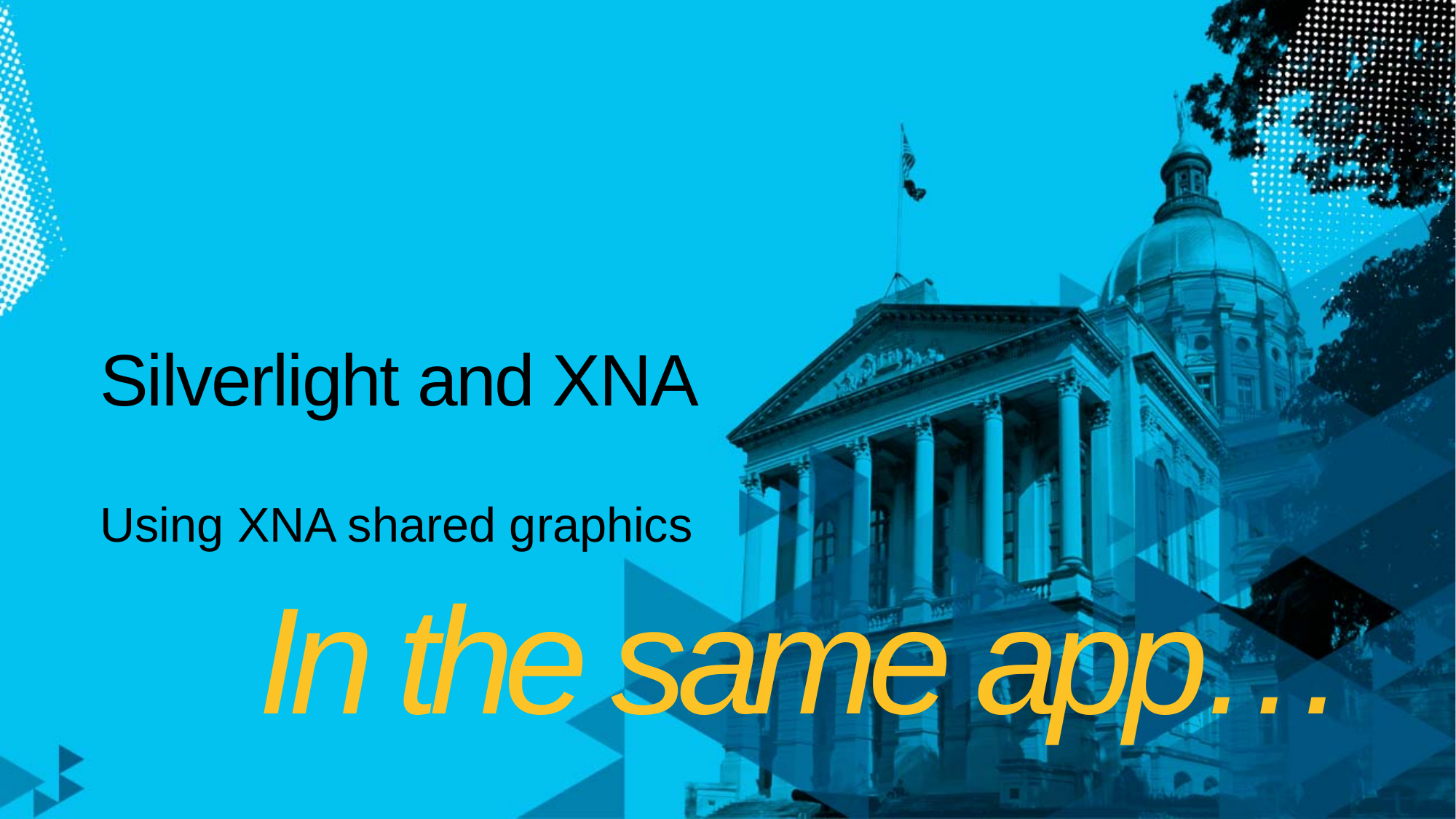

# Silverlight and XNA
Using XNA shared graphics
In the same app…